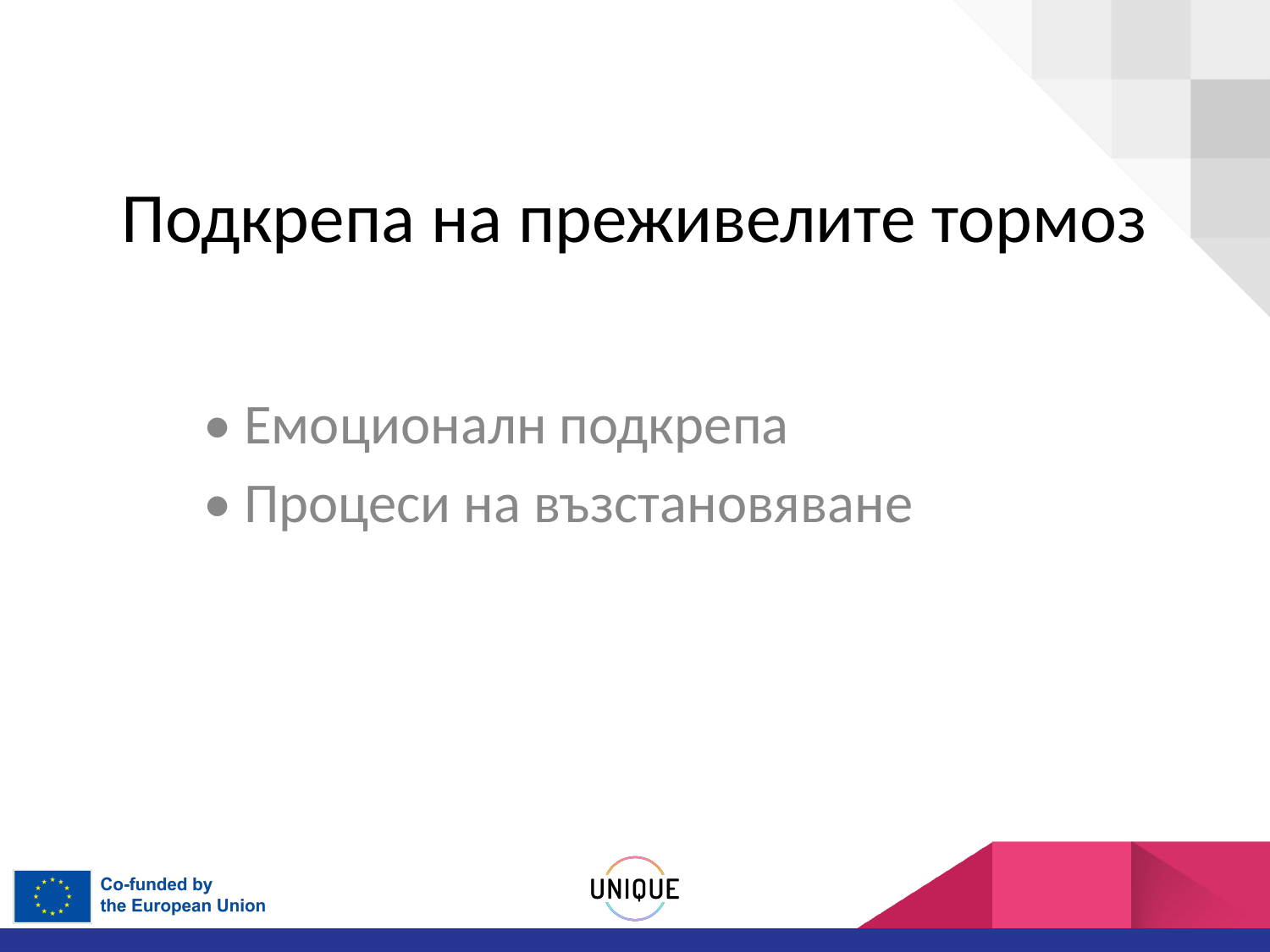

# Подкрепа на преживелите тормоз
• Емоционалн подкрепа
• Процеси на възстановяване